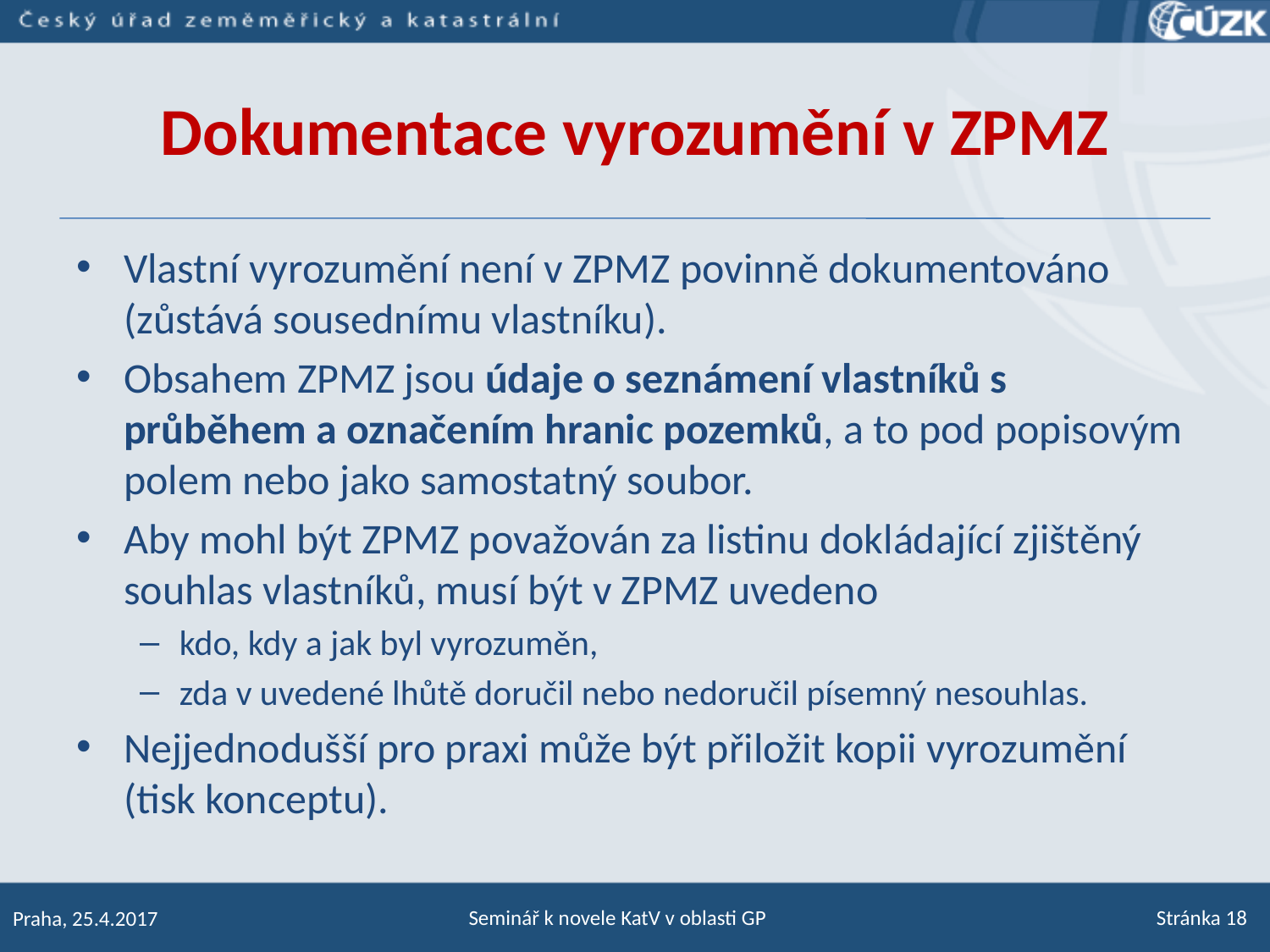

# Dokumentace vyrozumění v ZPMZ
Vlastní vyrozumění není v ZPMZ povinně dokumentováno (zůstává sousednímu vlastníku).
Obsahem ZPMZ jsou údaje o seznámení vlastníků s průběhem a označením hranic pozemků, a to pod popisovým polem nebo jako samostatný soubor.
Aby mohl být ZPMZ považován za listinu dokládající zjištěný souhlas vlastníků, musí být v ZPMZ uvedeno
kdo, kdy a jak byl vyrozuměn,
zda v uvedené lhůtě doručil nebo nedoručil písemný nesouhlas.
Nejjednodušší pro praxi může být přiložit kopii vyrozumění (tisk konceptu).
Seminář k novele KatV v oblasti GP
Stránka 18
Praha, 25.4.2017